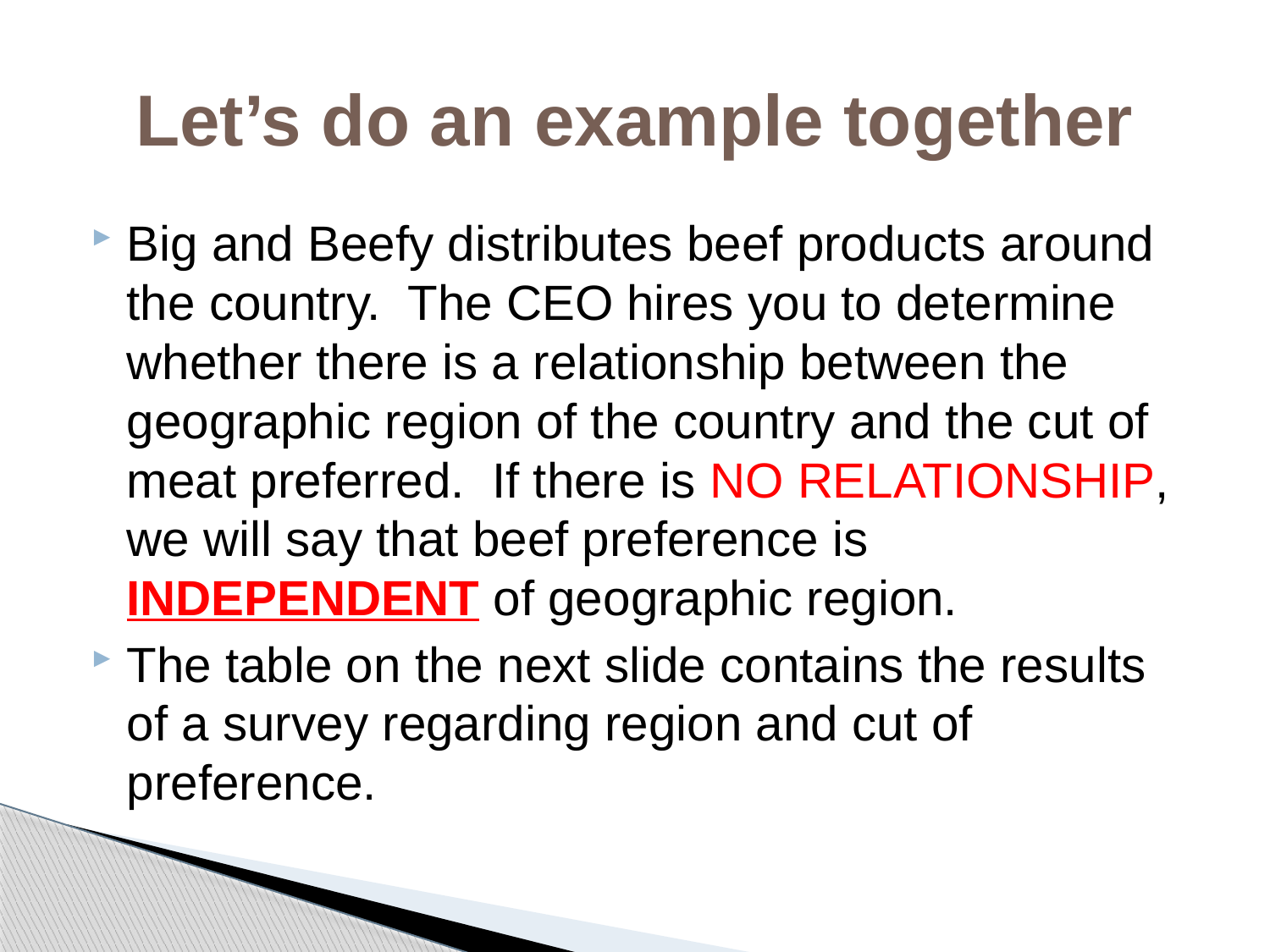

# Let’s do an example together
Big and Beefy distributes beef products around the country.  The CEO hires you to determine whether there is a relationship between the geographic region of the country and the cut of meat preferred.  If there is NO RELATIONSHIP, we will say that beef preference is INDEPENDENT of geographic region.
The table on the next slide contains the results of a survey regarding region and cut of preference.